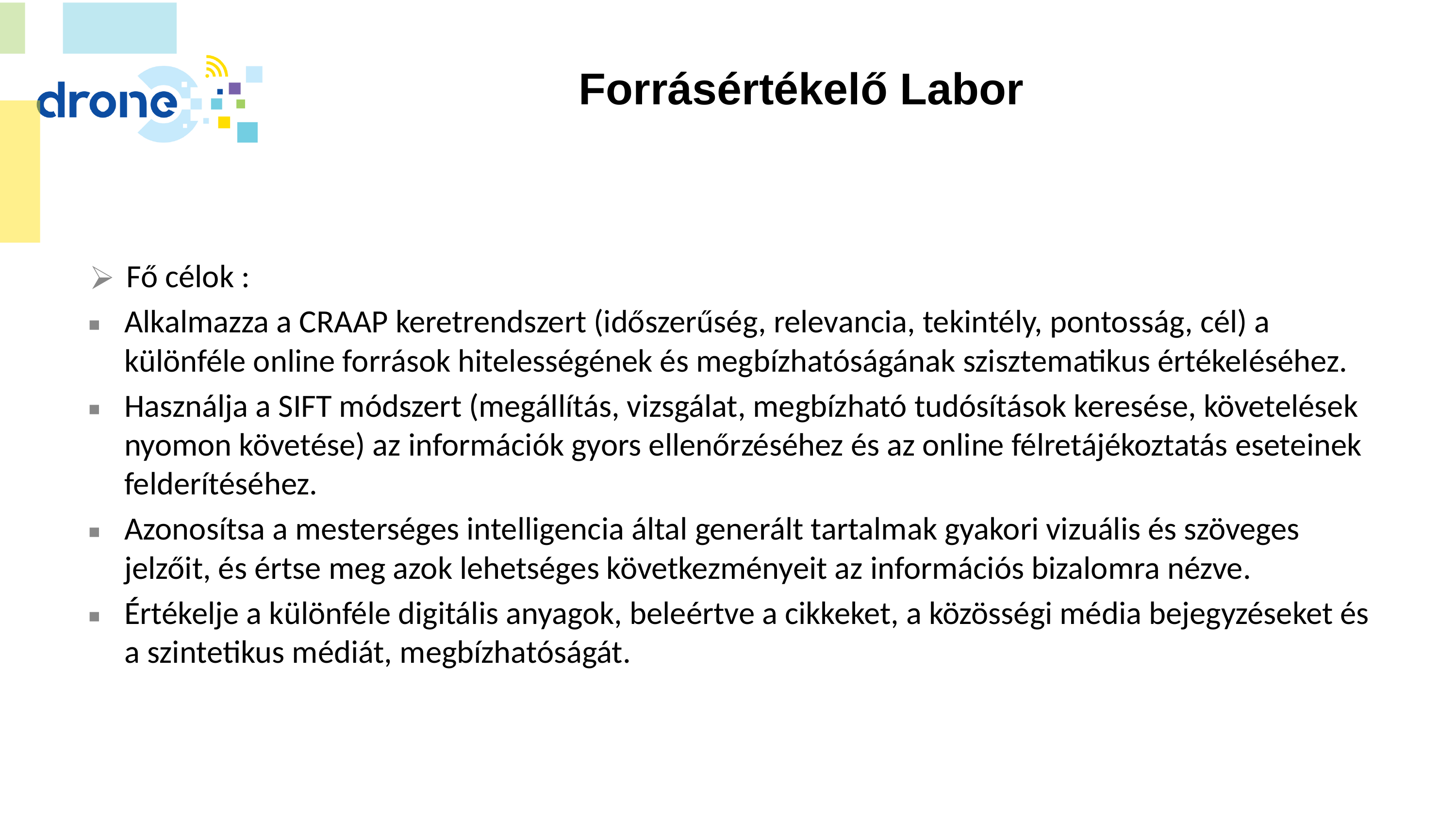

# Forrásértékelő Labor

Fő célok :
Alkalmazza a CRAAP keretrendszert (időszerűség, relevancia, tekintély, pontosság, cél) a különféle online források hitelességének és megbízhatóságának szisztematikus értékeléséhez.
Használja a SIFT módszert (megállítás, vizsgálat, megbízható tudósítások keresése, követelések nyomon követése) az információk gyors ellenőrzéséhez és az online félretájékoztatás eseteinek felderítéséhez.
Azonosítsa a mesterséges intelligencia által generált tartalmak gyakori vizuális és szöveges jelzőit, és értse meg azok lehetséges következményeit az információs bizalomra nézve.
Értékelje a különféle digitális anyagok, beleértve a cikkeket, a közösségi média bejegyzéseket és a szintetikus médiát, megbízhatóságát.